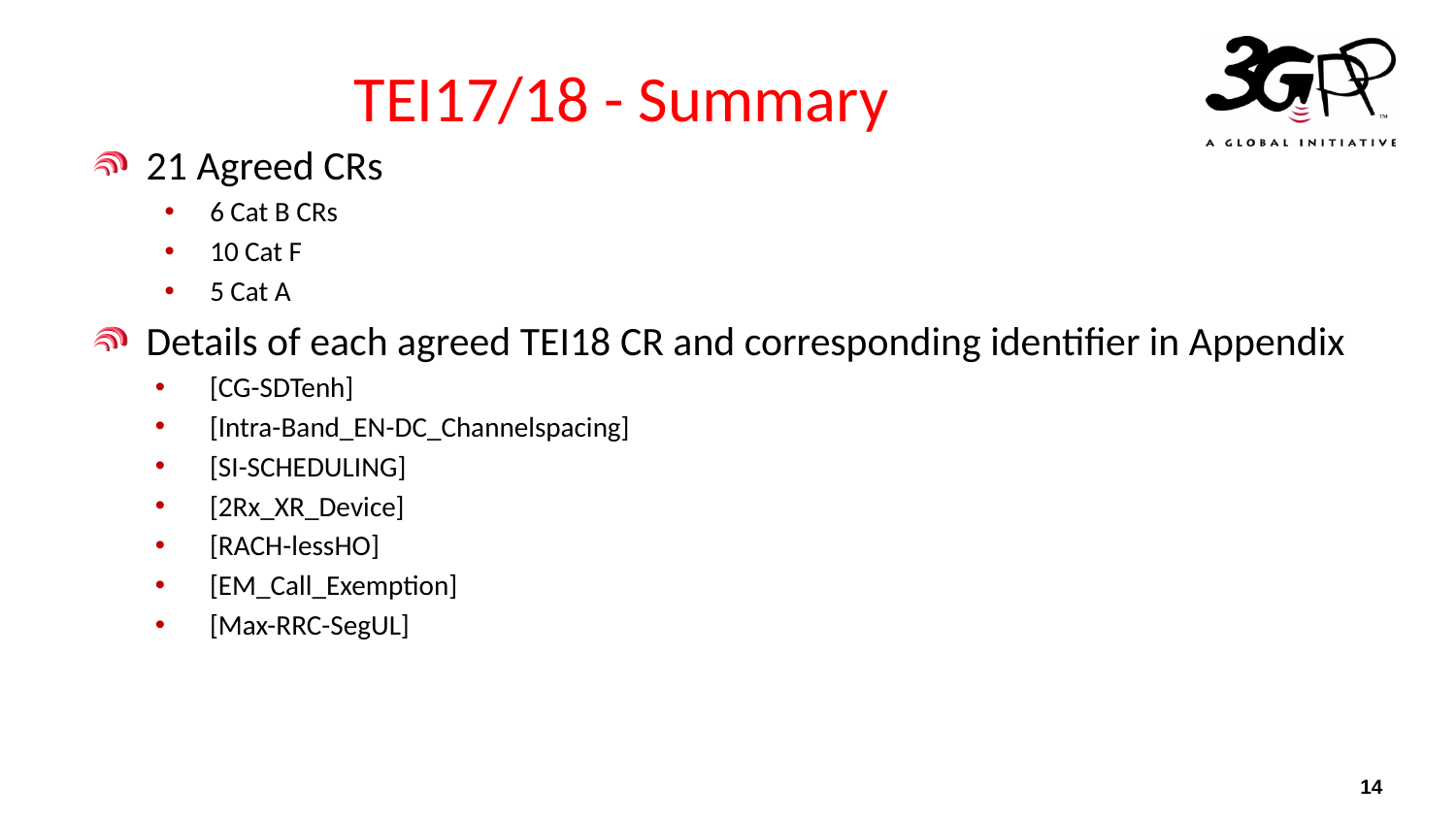

# TEI17/18 - Summary
21 Agreed CRs
6 Cat B CRs
10 Cat F
5 Cat A
Details of each agreed TEI18 CR and corresponding identifier in Appendix
[CG-SDTenh]
[Intra-Band_EN-DC_Channelspacing]
[SI-SCHEDULING]
[2Rx_XR_Device]
[RACH-lessHO]
[EM_Call_Exemption]
[Max-RRC-SegUL]